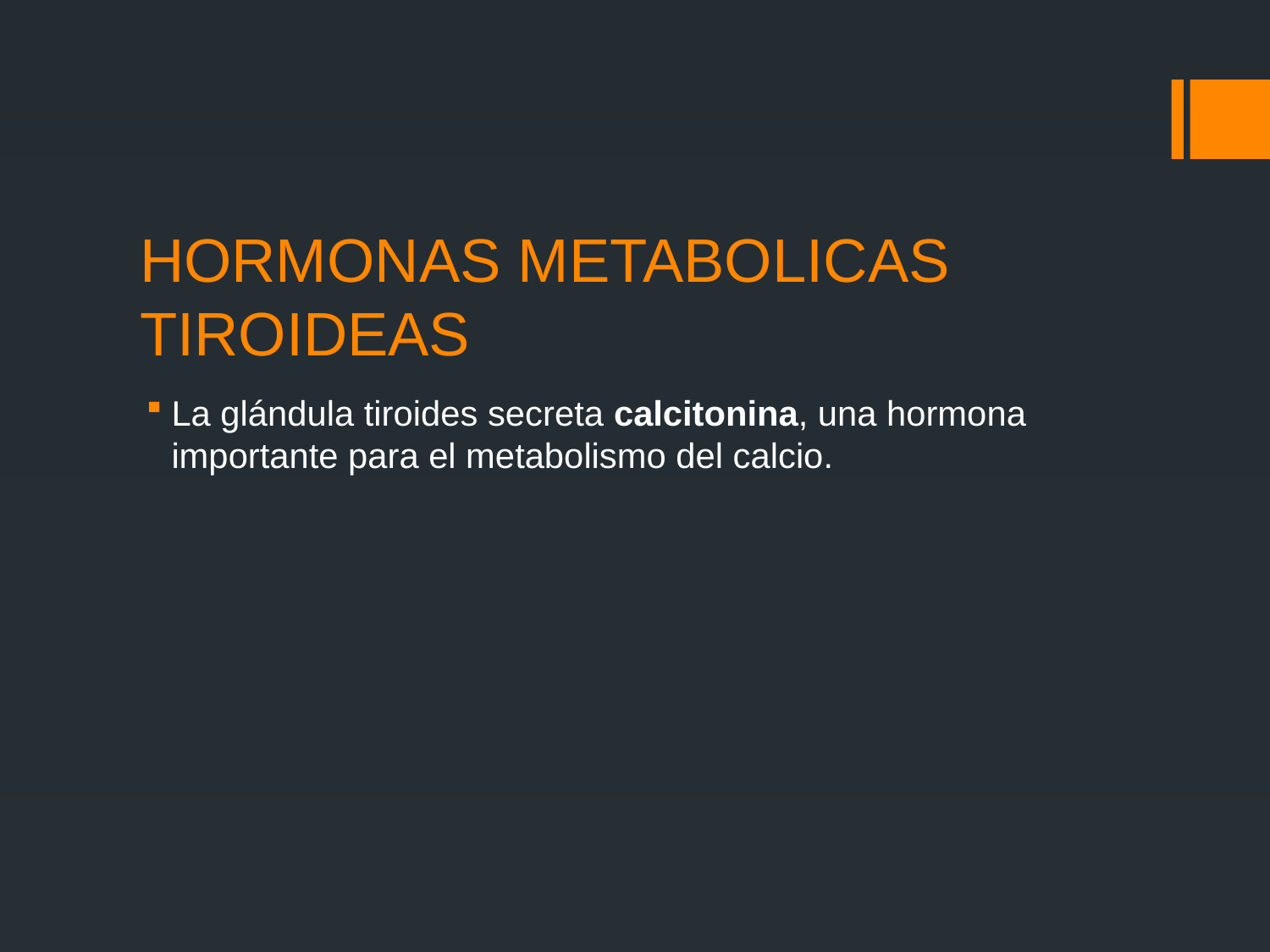

# HORMONAS METABOLICAS TIROIDEAS
La glándula tiroides secreta calcitonina, una hormona importante para el metabolismo del calcio.